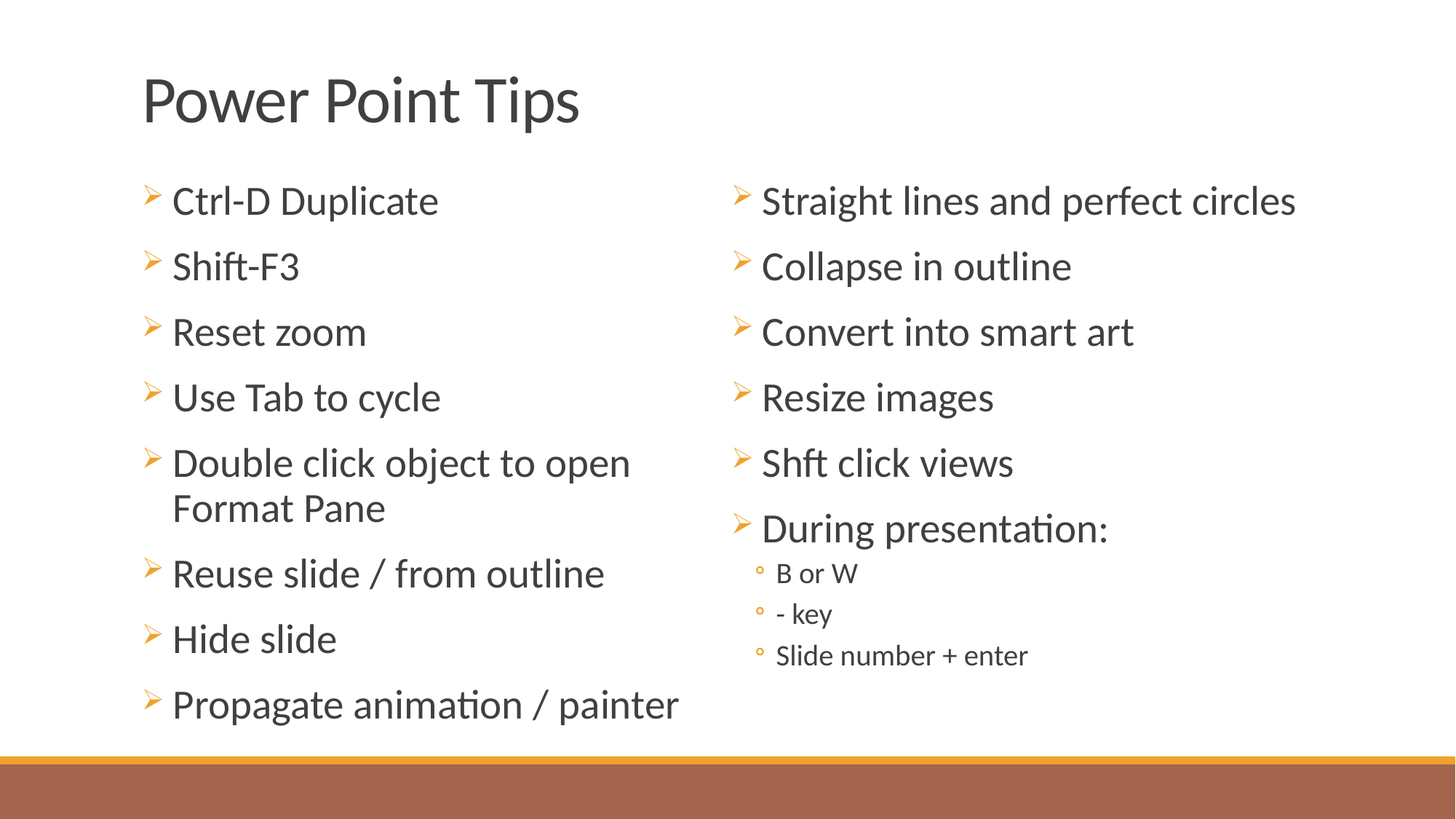

# Power Point Tips
Ctrl-D Duplicate
Shift-F3
Reset zoom
Use Tab to cycle
Double click object to open Format Pane
Reuse slide / from outline
Hide slide
Propagate animation / painter
Straight lines and perfect circles
Collapse in outline
Convert into smart art
Resize images
Shft click views
During presentation:
B or W
- key
Slide number + enter